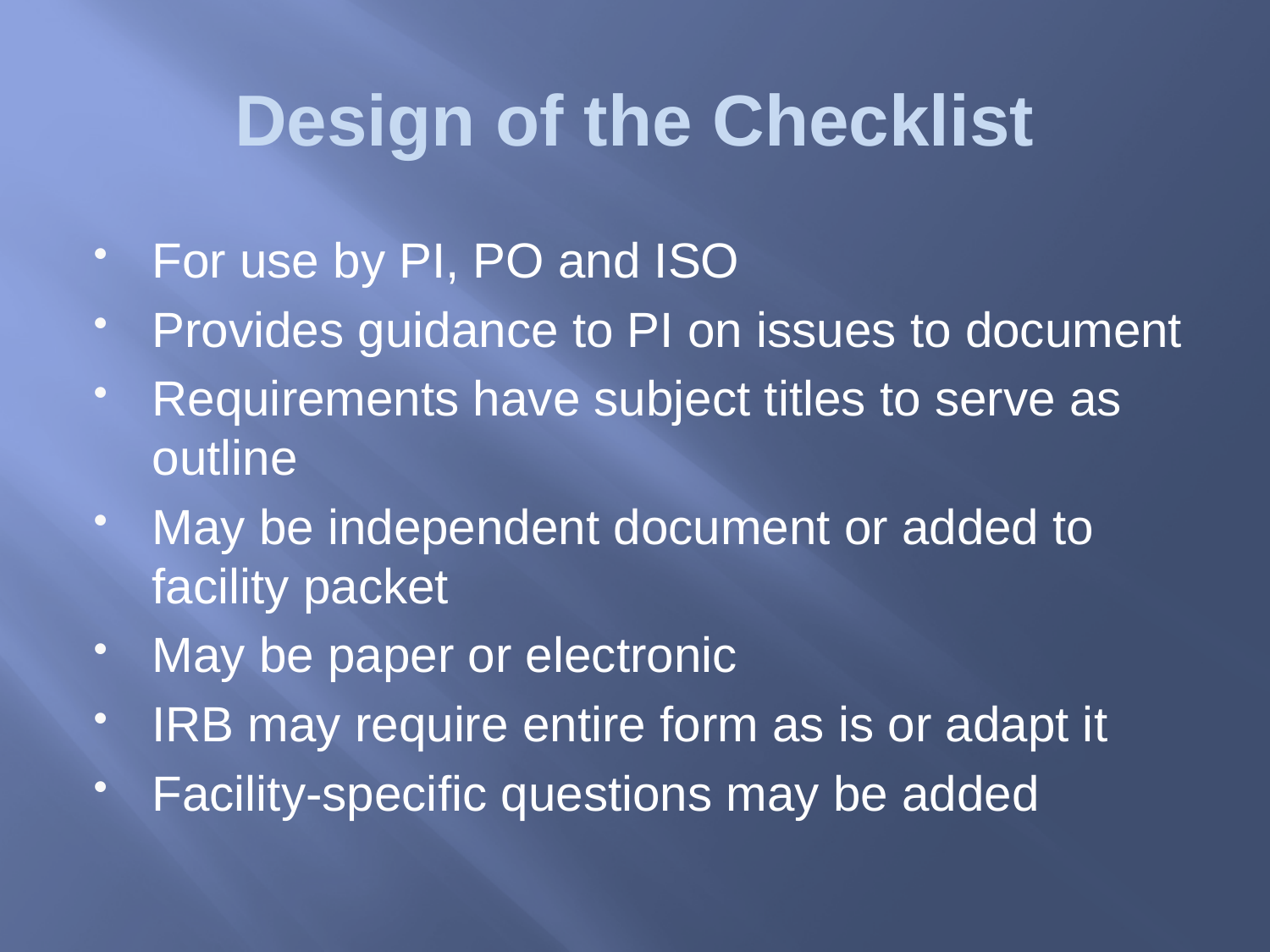

# Design of the Checklist
For use by PI, PO and ISO
Provides guidance to PI on issues to document
Requirements have subject titles to serve as outline
May be independent document or added to facility packet
May be paper or electronic
IRB may require entire form as is or adapt it
Facility-specific questions may be added